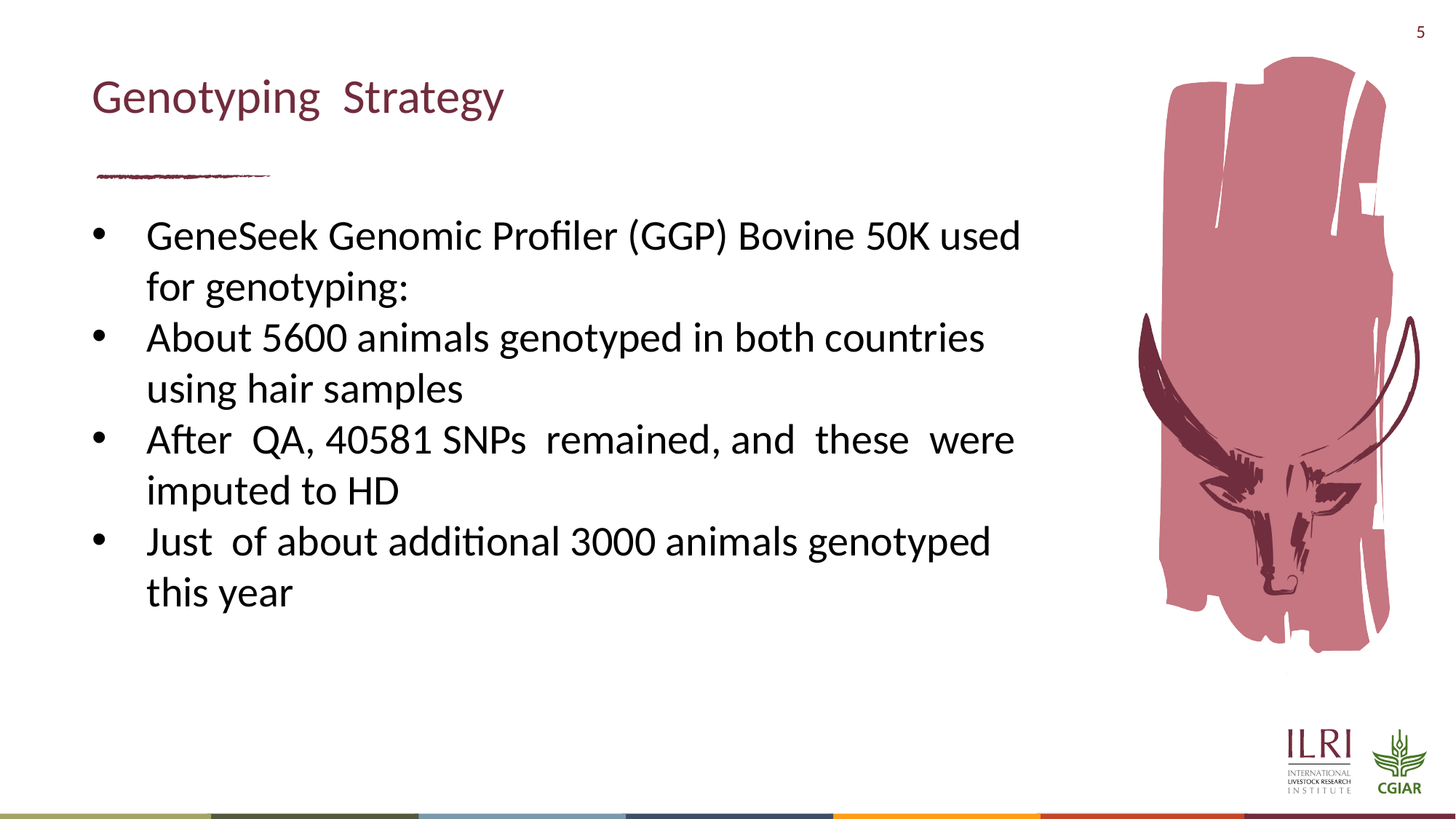

# Genotyping  Strategy
GeneSeek Genomic Profiler (GGP) Bovine 50K used for genotyping:
About 5600 animals genotyped in both countries using hair samples
After  QA, 40581 SNPs  remained, and  these  were imputed to HD
Just  of about additional 3000 animals genotyped this year